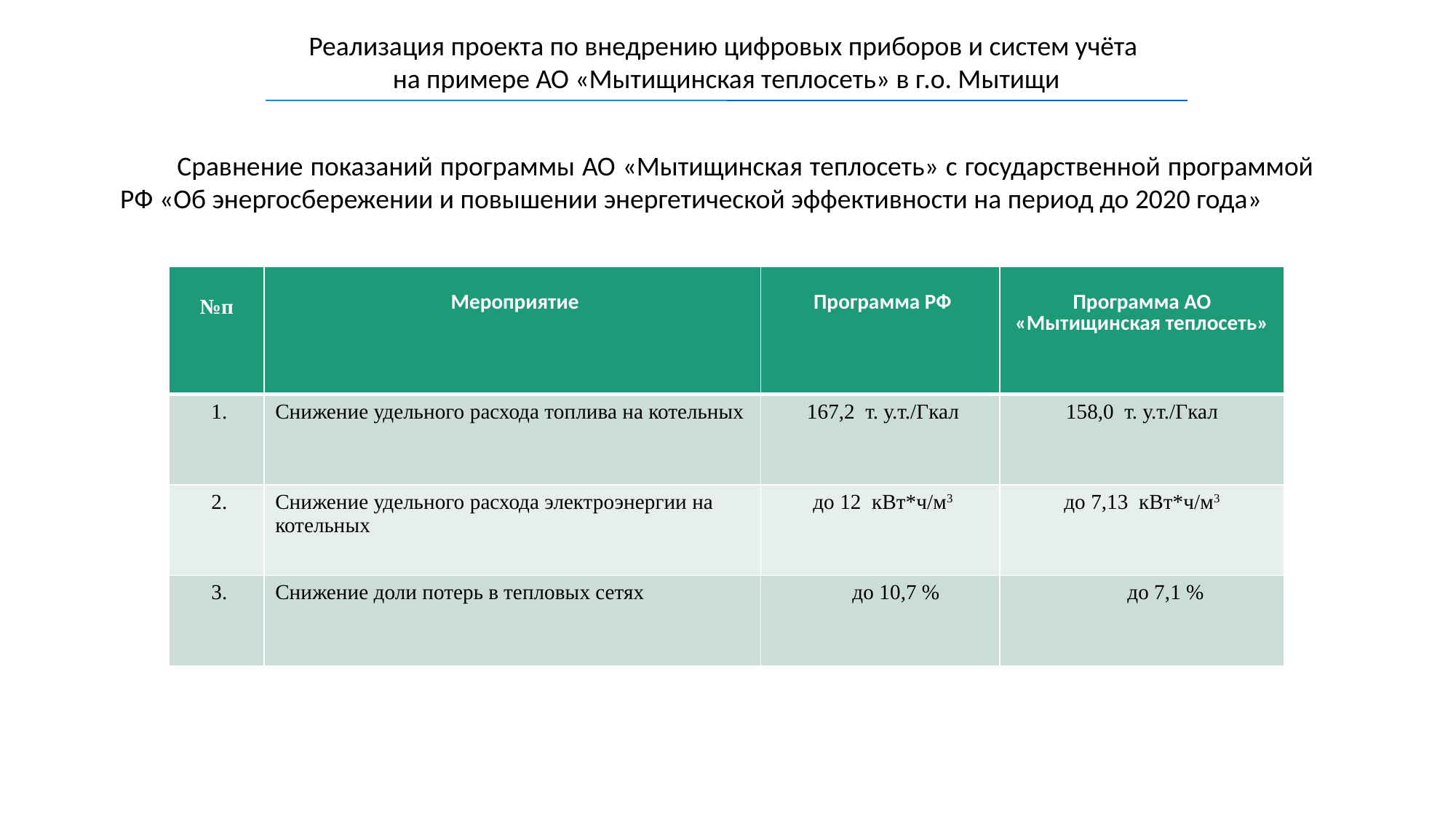

Реализация проекта по внедрению цифровых приборов и систем учёта
на примере АО «Мытищинская теплосеть» в г.о. Мытищи

       Сравнение показаний программы АО «Мытищинская теплосеть» с государственной программой РФ «Об энергосбережении и повышении энергетической эффективности на период до 2020 года»

| №п | Мероприятие | Программа РФ | Программа АО «Мытищинская теплосеть» |
| --- | --- | --- | --- |
| 1. | Снижение удельного расхода топлива на котельных | 167,2 т. у.т./Гкал | 158,0 т. у.т./Гкал |
| 2. | Снижение удельного расхода электроэнергии на котельных | до 12 кВт\*ч/м3 | до 7,13 кВт\*ч/м3 |
| 3. | Снижение доли потерь в тепловых сетях | до 10,7 % | до 7,1 % |